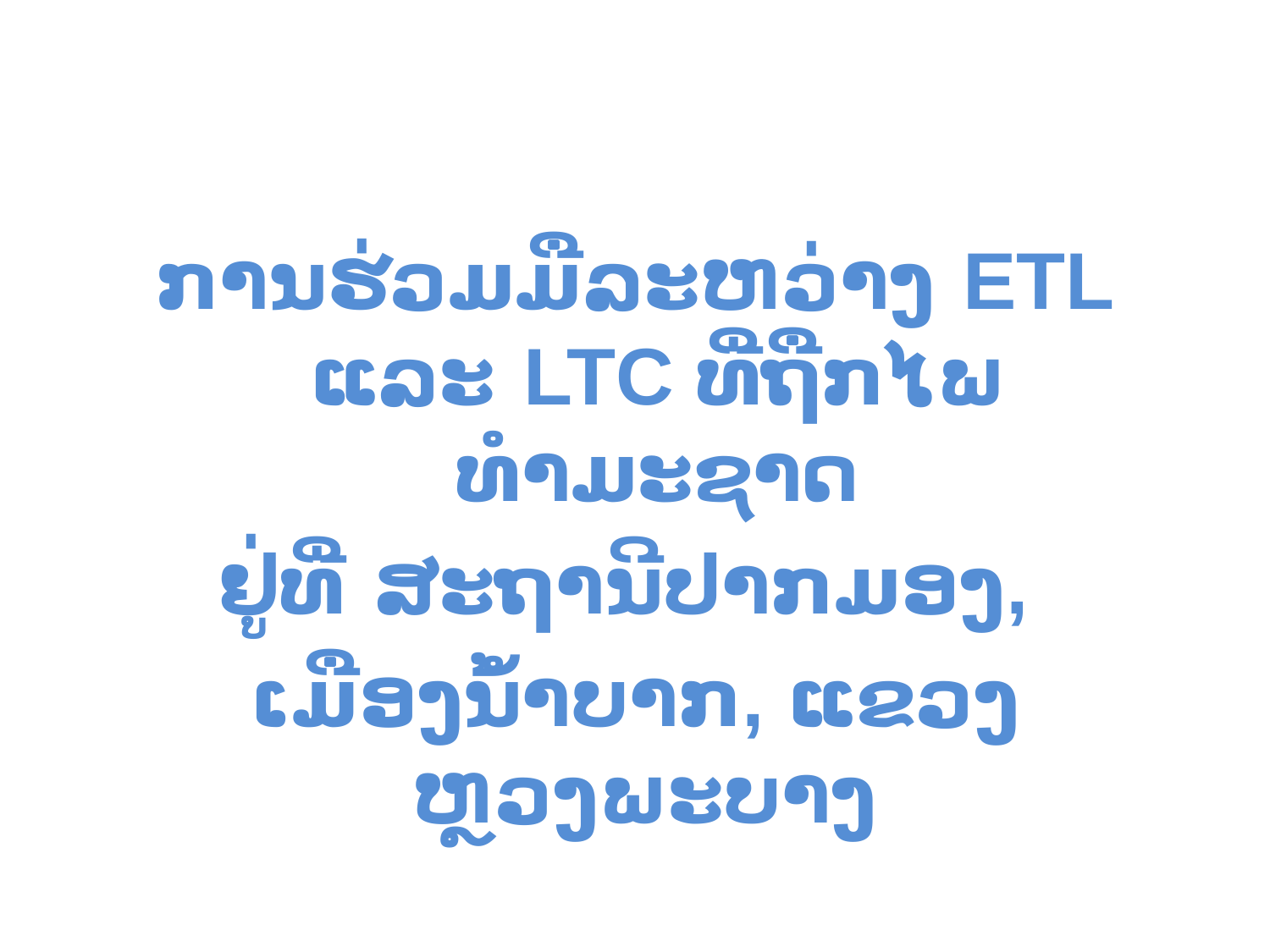

ການຮ່ວມມືລະຫວ່າງ ETL ແລະ LTC ທີ່ຖືກໄພທຳມະຊາດ
ຢູ່ທີ່ ສະຖານີປາກມອງ,
ເມືອງນ້ຳບາກ, ແຂວງຫຼວງພະບາງ